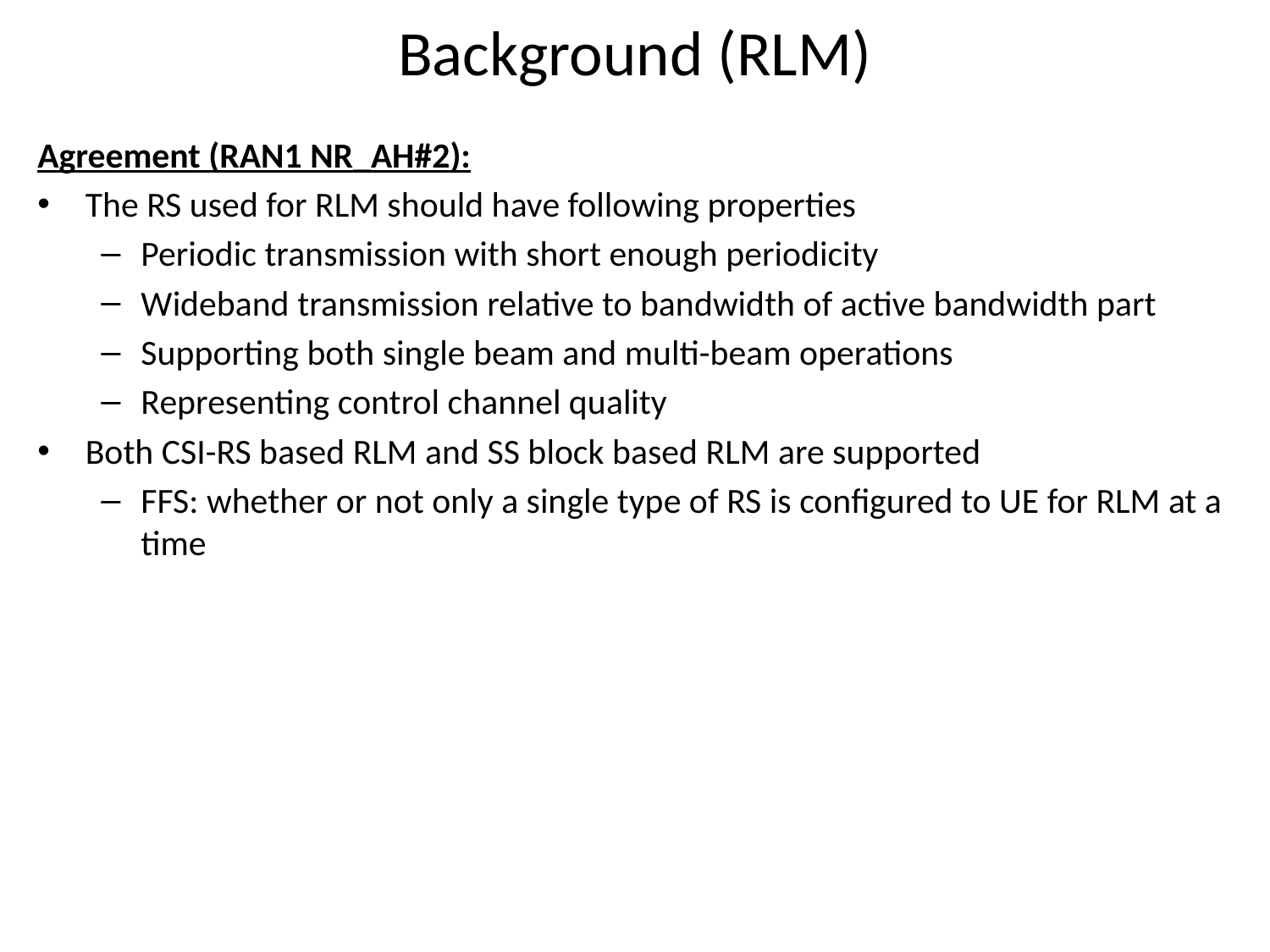

# Background (RLM)
Agreement (RAN1 NR_AH#2):
The RS used for RLM should have following properties
Periodic transmission with short enough periodicity
Wideband transmission relative to bandwidth of active bandwidth part
Supporting both single beam and multi-beam operations
Representing control channel quality
Both CSI-RS based RLM and SS block based RLM are supported
FFS: whether or not only a single type of RS is configured to UE for RLM at a time